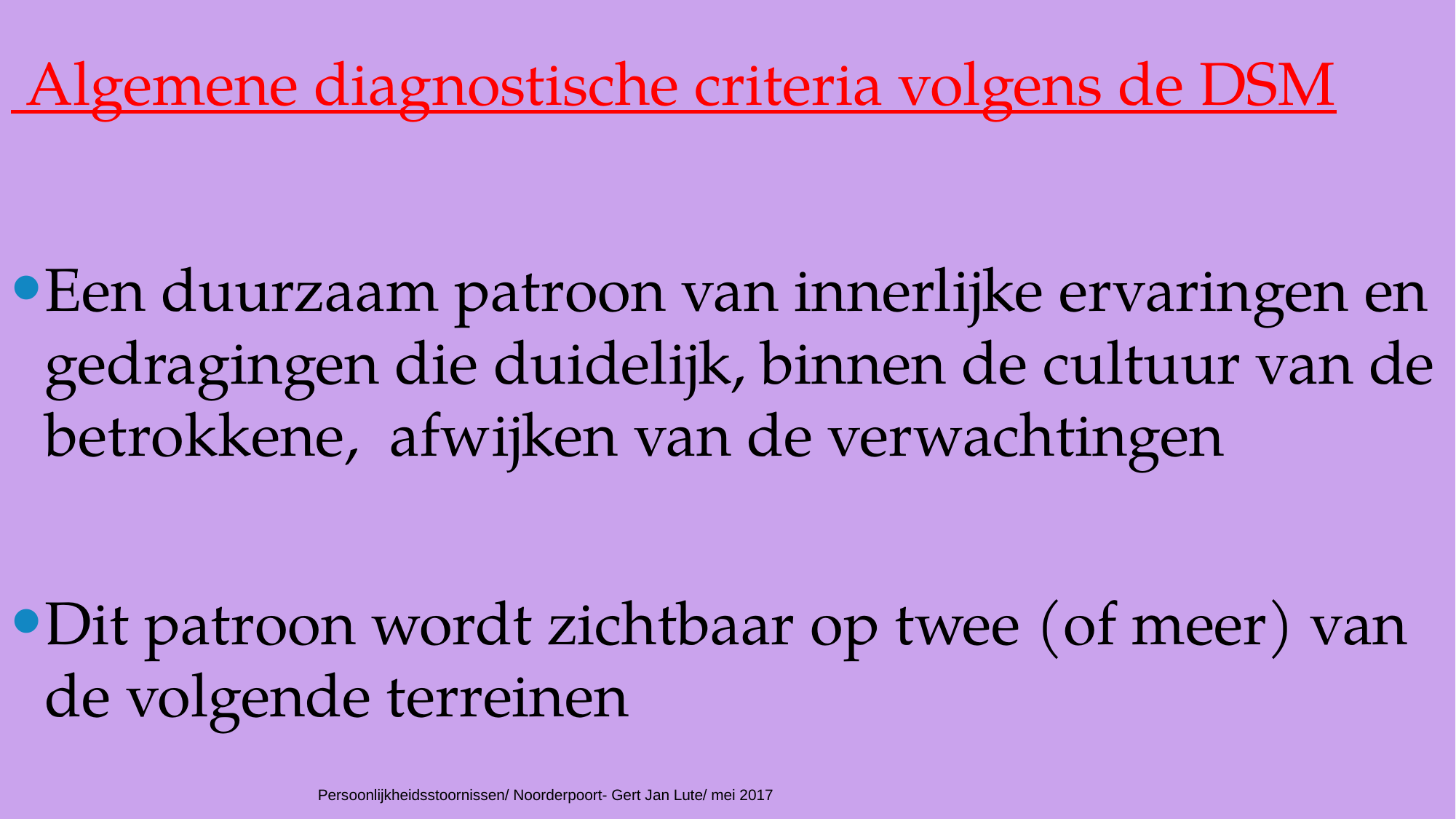

# Algemene diagnostische criteria volgens de DSM

Een duurzaam patroon van innerlijke ervaringen en gedragingen die duidelijk, binnen de cultuur van de betrokkene,  afwijken van de verwachtingen

Dit patroon wordt zichtbaar op twee (of meer) van de volgende terreinen

Persoonlijkheidsstoornissen/ Noorderpoort- Gert Jan Lute/ mei 2017